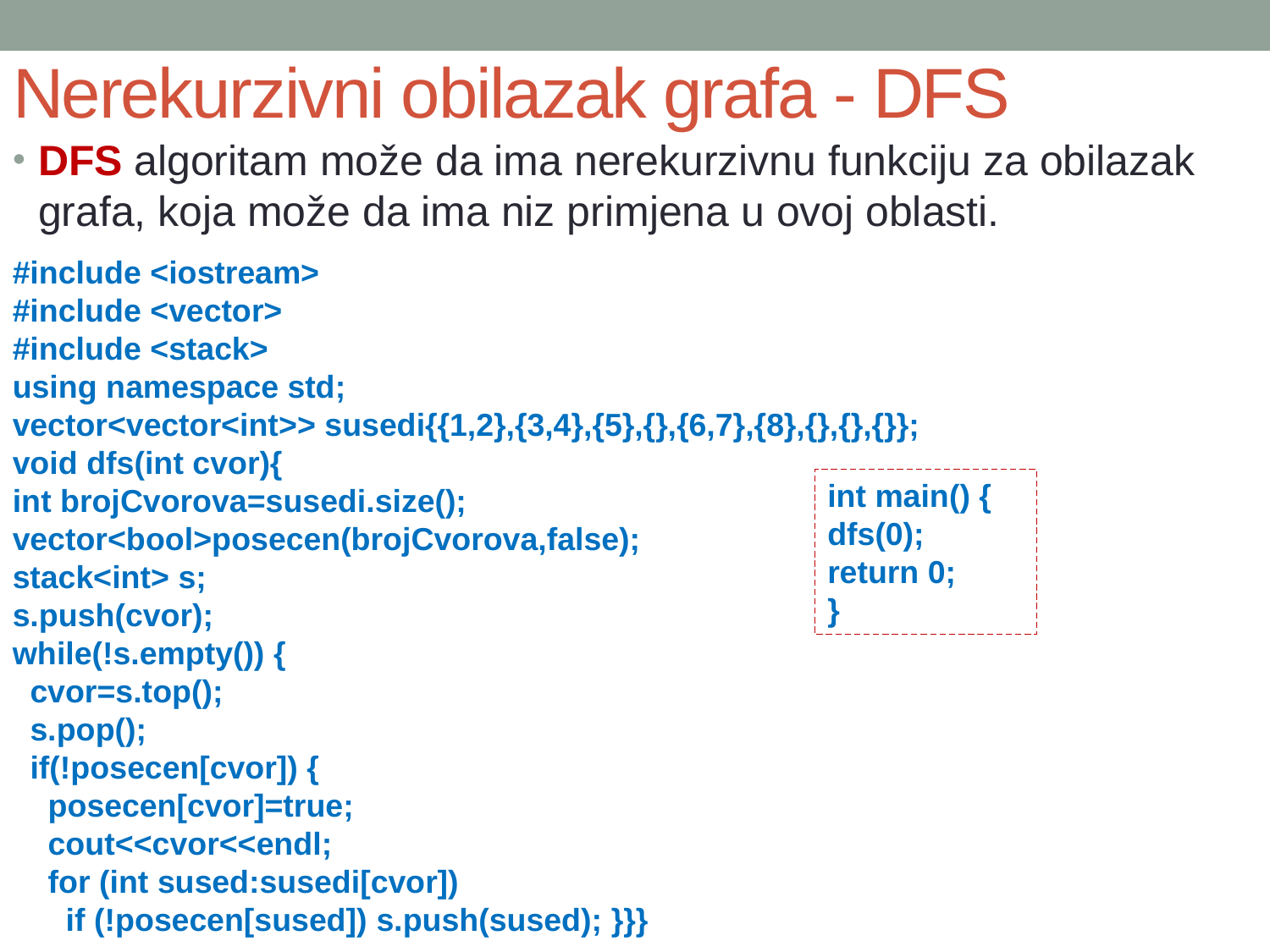

# Nerekurzivni obilazak grafa - DFS
DFS algoritam može da ima nerekurzivnu funkciju za obilazak grafa, koja može da ima niz primjena u ovoj oblasti.
#include <iostream>
#include <vector>
#include <stack>
using namespace std;
vector<vector<int>> susedi{{1,2},{3,4},{5},{},{6,7},{8},{},{},{}};
void dfs(int cvor){
int brojCvorova=susedi.size();
vector<bool>posecen(brojCvorova,false);
stack<int> s;
s.push(cvor);
while(!s.empty()) {
  cvor=s.top();
  s.pop();
  if(!posecen[cvor]) {
    posecen[cvor]=true;
    cout<<cvor<<endl;
    for (int sused:susedi[cvor])
      if (!posecen[sused]) s.push(sused); }}}
int main() {
dfs(0);
return 0;
}